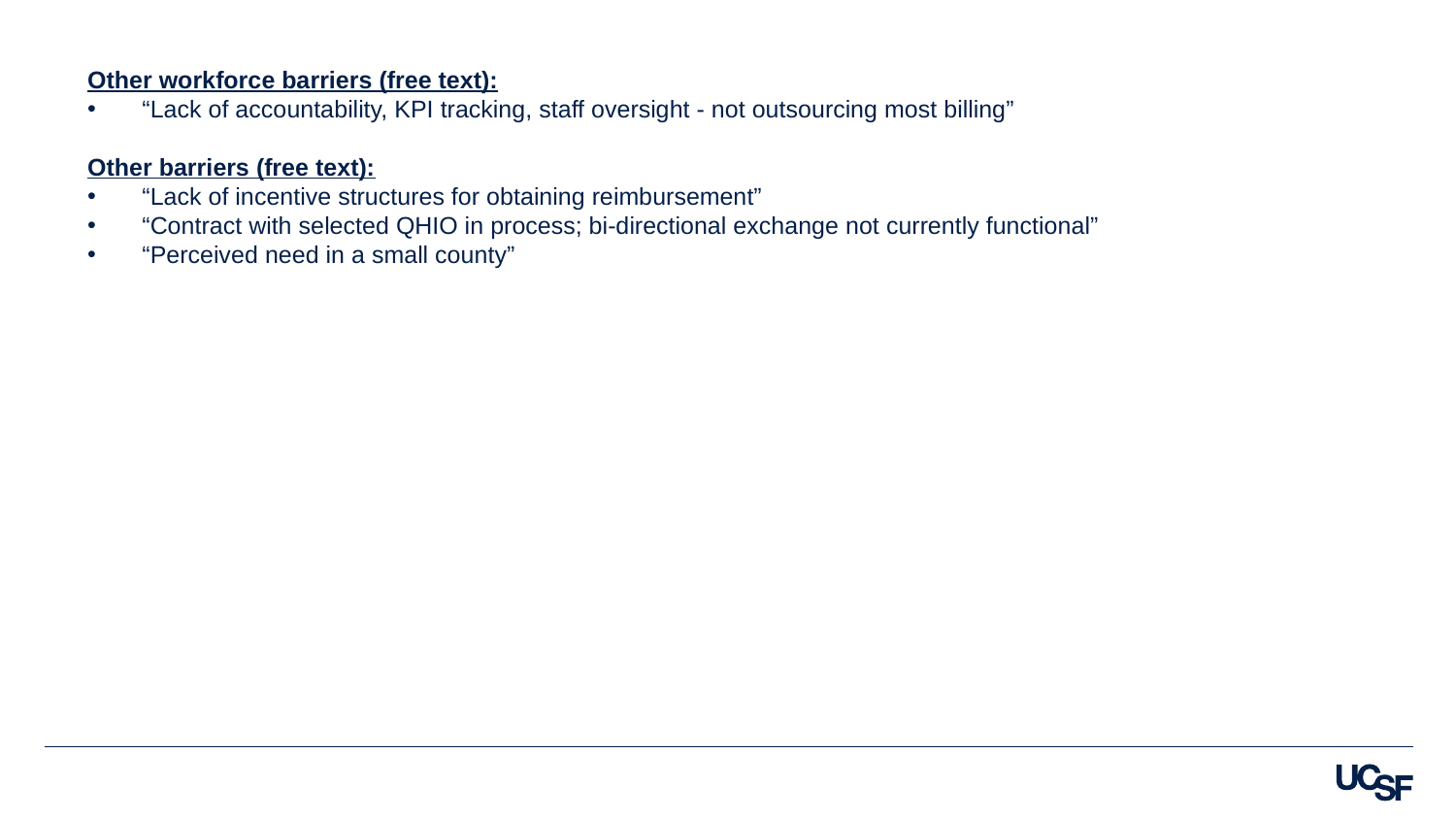

Other workforce barriers (free text):
“Lack of accountability, KPI tracking, staff oversight - not outsourcing most billing”

Other barriers (free text):
“Lack of incentive structures for obtaining reimbursement”
“Contract with selected QHIO in process; bi-directional exchange not currently functional”
“Perceived need in a small county”